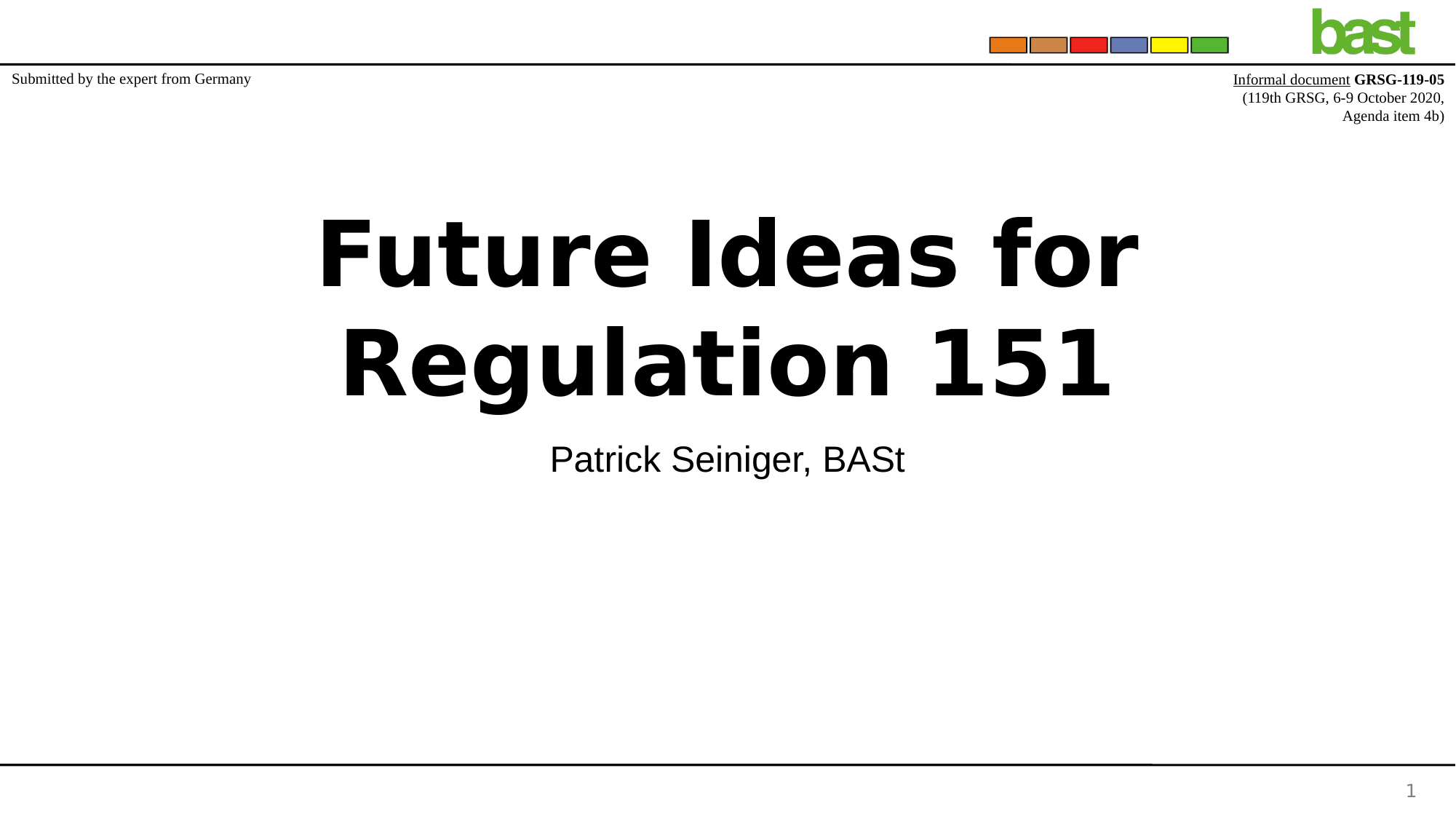

Submitted by the expert from Germany
Informal document GRSG-119-05
(119th GRSG, 6-9 October 2020,
Agenda item 4b)
# Future Ideas for Regulation 151
Patrick Seiniger, BASt